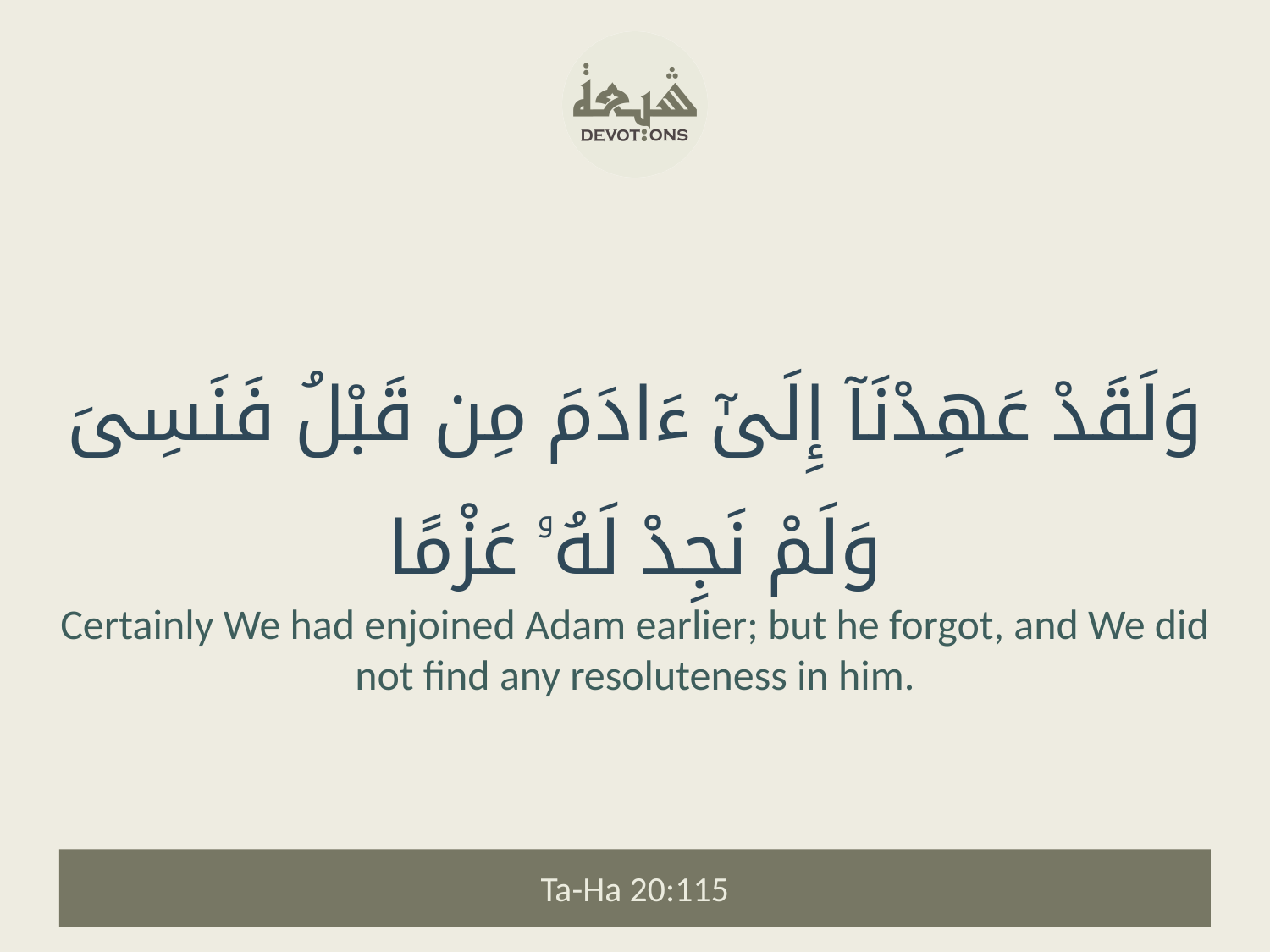

وَلَقَدْ عَهِدْنَآ إِلَىٰٓ ءَادَمَ مِن قَبْلُ فَنَسِىَ وَلَمْ نَجِدْ لَهُۥ عَزْمًا
Certainly We had enjoined Adam earlier; but he forgot, and We did not find any resoluteness in him.
Ta-Ha 20:115